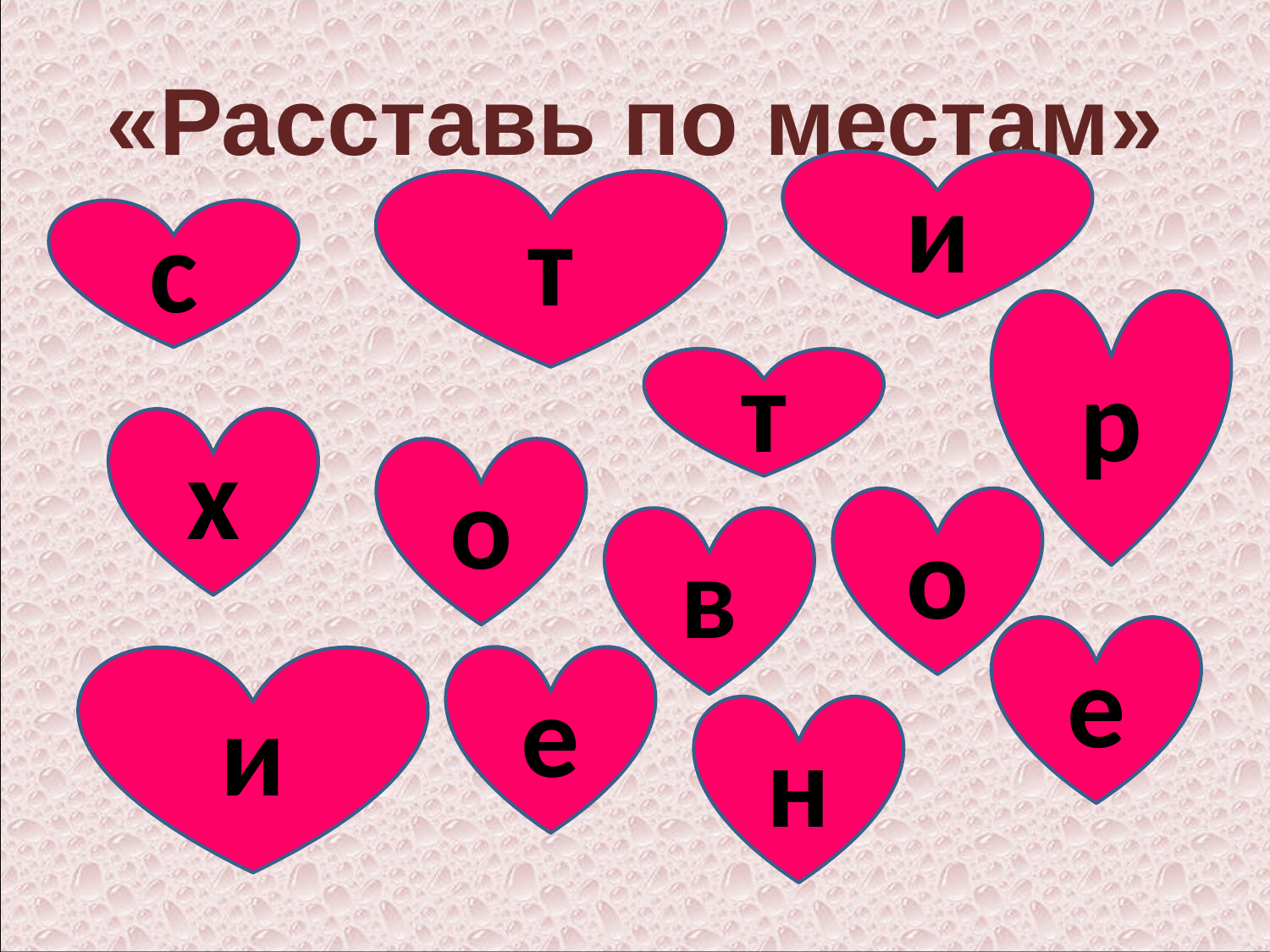

# «Расставь по местам»
и
т
с
р
т
х
о
о
в
е
и
е
н